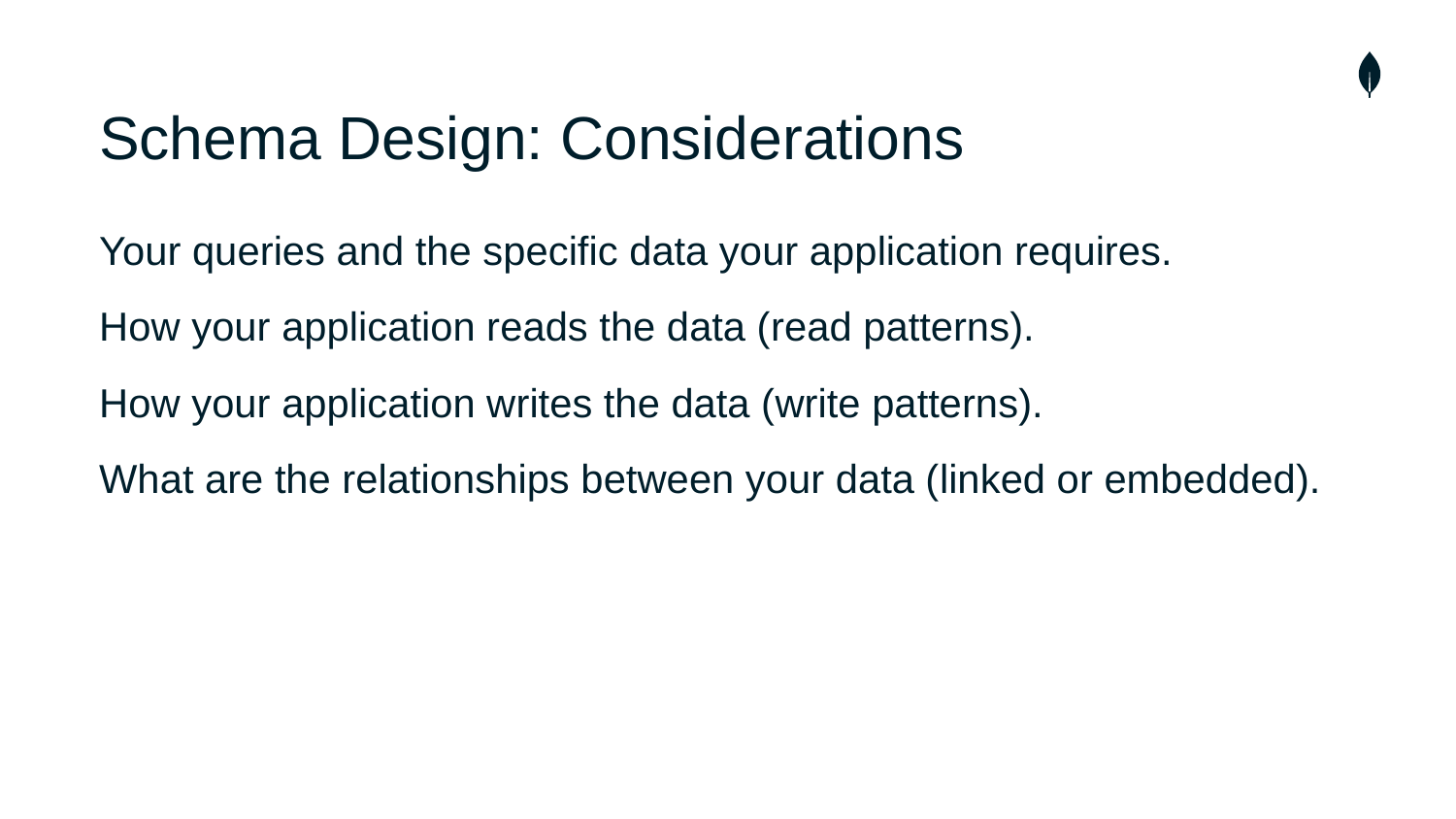

# Schema Design: Considerations
Your queries and the specific data your application requires.
How your application reads the data (read patterns).
How your application writes the data (write patterns).
What are the relationships between your data (linked or embedded).